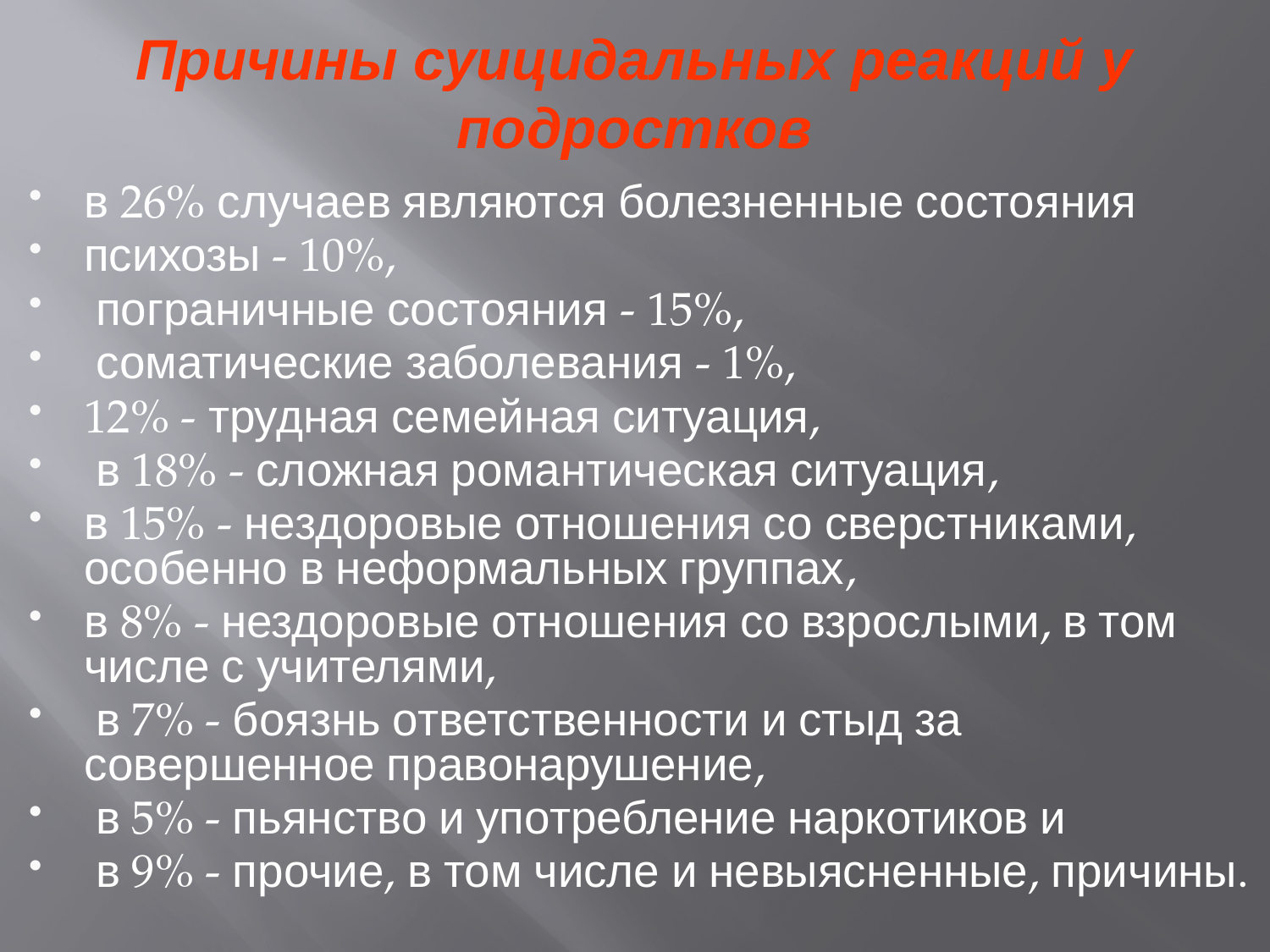

# Причины суицидальных реакций у подростков
в 26% случаев являются болезненные состояния
психозы - 10%,
 пограничные состояния - 15%,
 соматические заболевания - 1%,
12% - трудная семейная ситуация,
 в 18% - сложная романтическая ситуация,
в 15% - нездоровые отношения со сверстниками, особенно в неформальных группах,
в 8% - нездоровые отношения со взрослыми, в том числе с учителями,
 в 7% - боязнь ответственности и стыд за совершенное правонарушение,
 в 5% - пьянство и употребление наркотиков и
 в 9% - прочие, в том числе и невыясненные, причины.